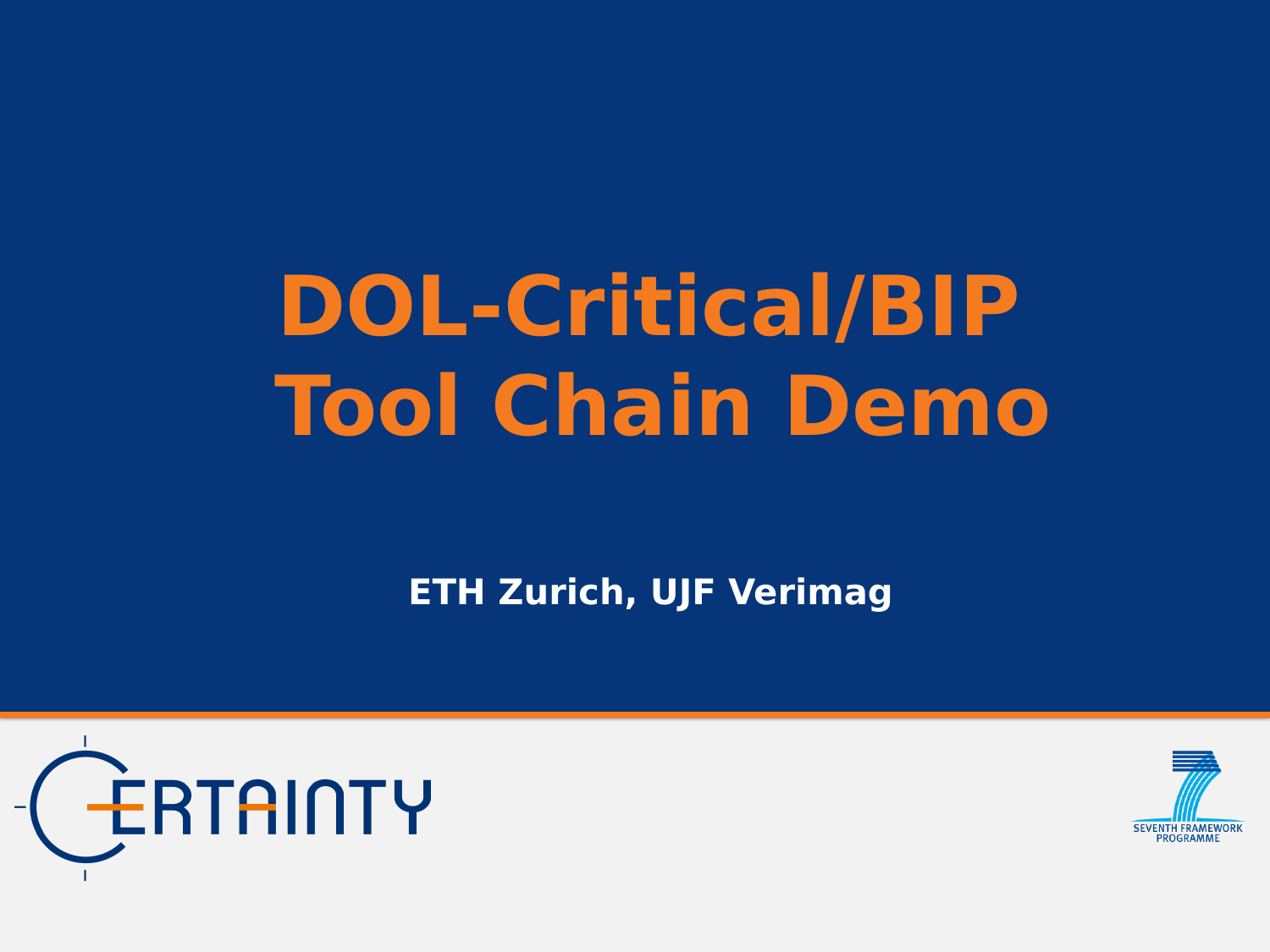

# DOL-Critical/BIP Tool Chain Demo
ETH Zurich, UJF Verimag